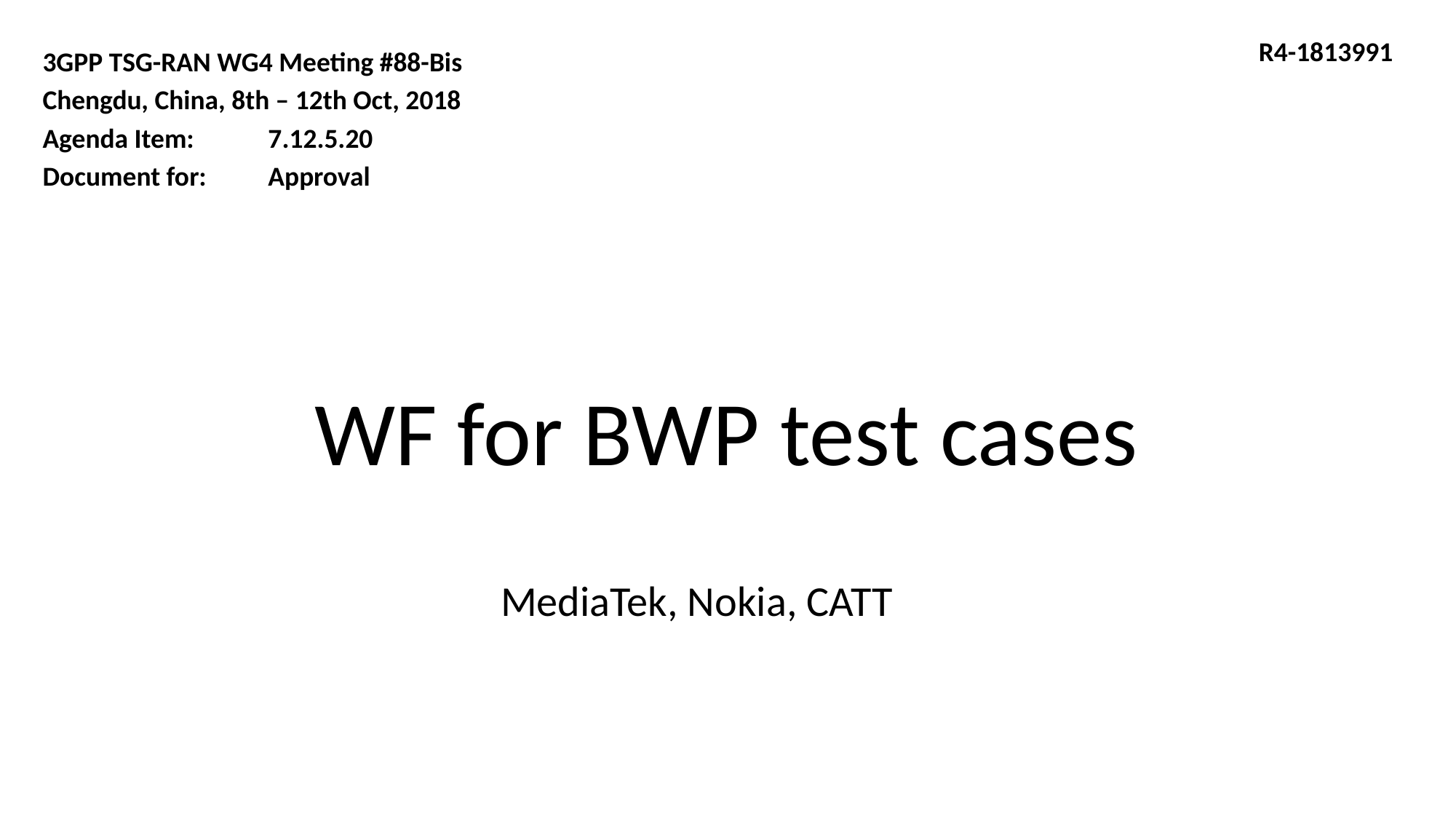

R4-1813991
3GPP TSG-RAN WG4 Meeting #88-Bis
Chengdu, China, 8th – 12th Oct, 2018
Agenda Item:            7.12.5.20
Document for:          Approval
# WF for BWP test cases
MediaTek, Nokia, CATT